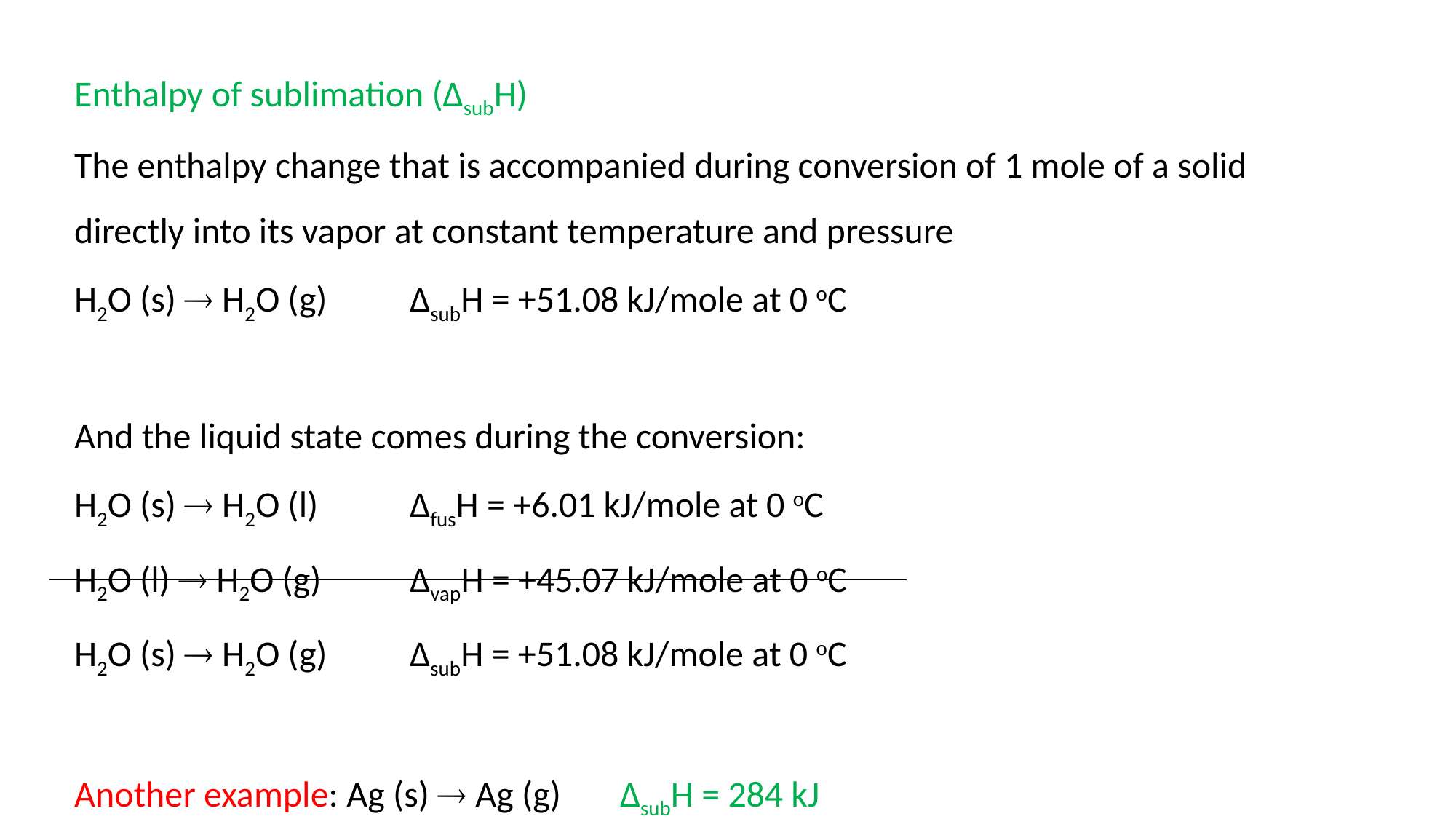

Enthalpy of sublimation (∆subH)
The enthalpy change that is accompanied during conversion of 1 mole of a solid directly into its vapor at constant temperature and pressure
H2O (s) → H2O (g) 	 ∆subH = +51.08 kJ/mole at 0 oC

And the liquid state comes during the conversion:
H2O (s) → H2O (l) 	 ∆fusH = +6.01 kJ/mole at 0 oC
H2O (l) → H2O (g) 	 ∆vapH = +45.07 kJ/mole at 0 oC
H2O (s) → H2O (g) 	 ∆subH = +51.08 kJ/mole at 0 oC

Another example: Ag (s) → Ag (g)  	∆subH = 284 kJ